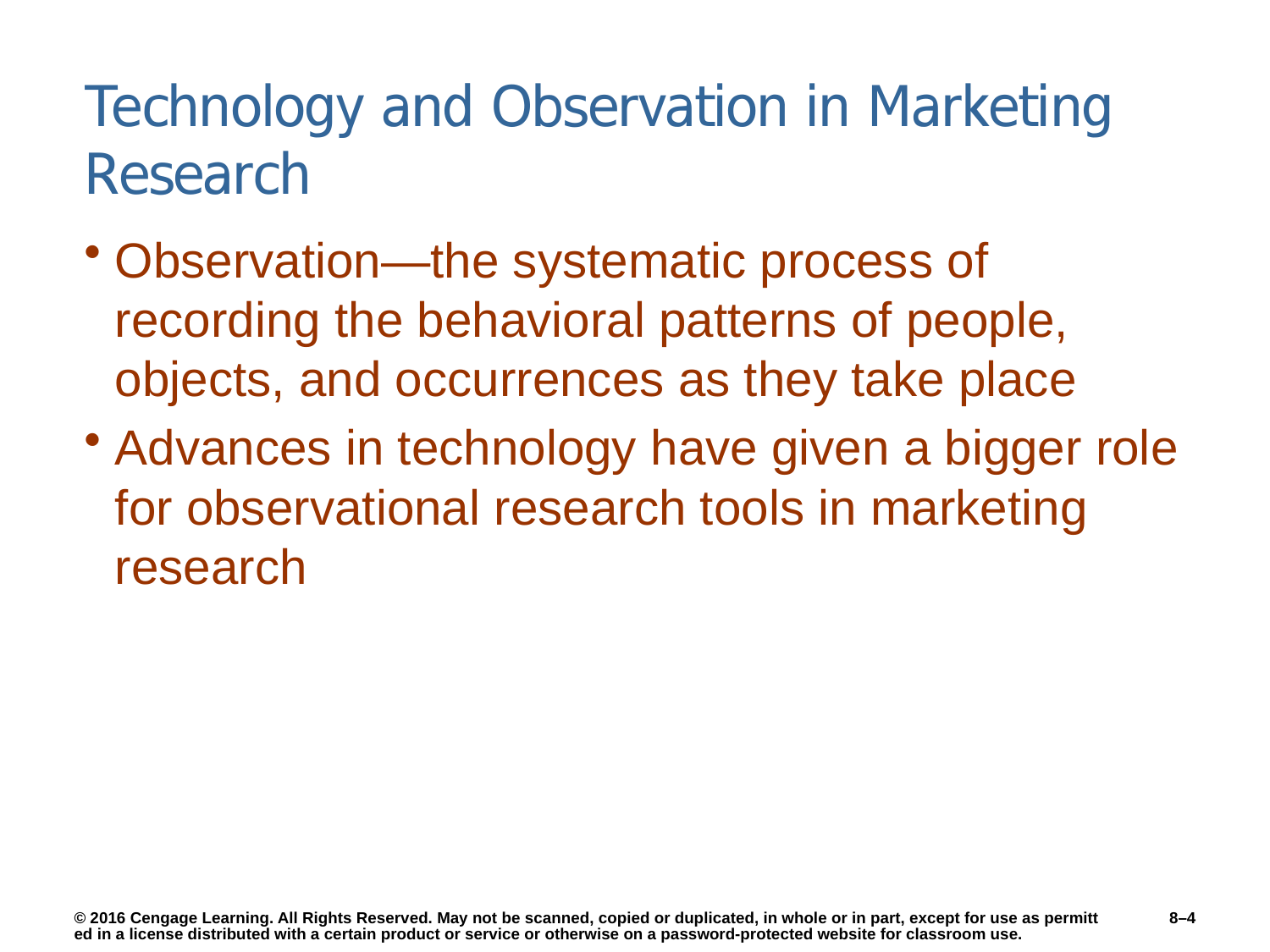

# Technology and Observation in Marketing Research
Observation—the systematic process of recording the behavioral patterns of people, objects, and occurrences as they take place
Advances in technology have given a bigger role for observational research tools in marketing research
8–4
© 2016 Cengage Learning. All Rights Reserved. May not be scanned, copied or duplicated, in whole or in part, except for use as permitted in a license distributed with a certain product or service or otherwise on a password-protected website for classroom use.